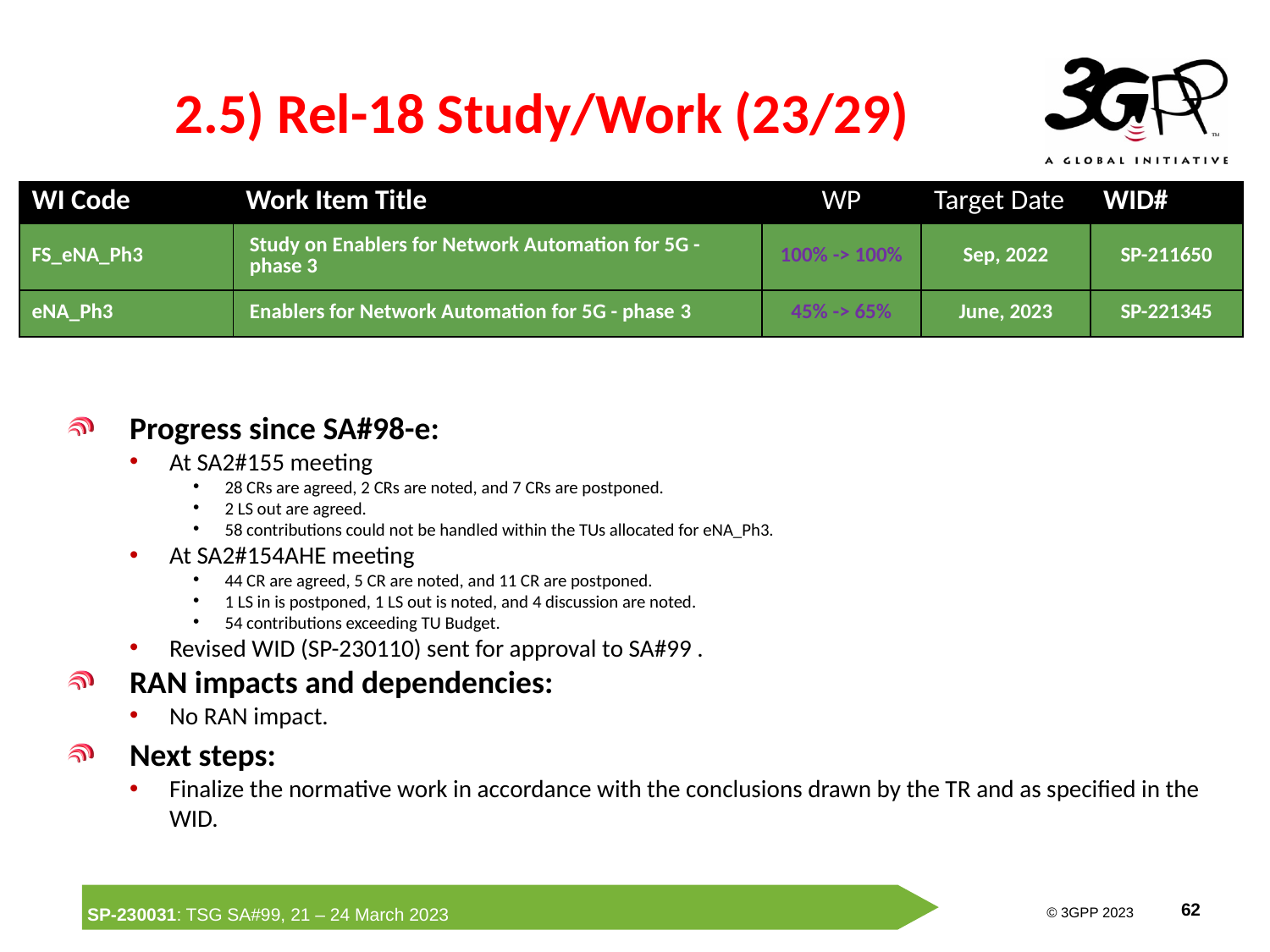

# 2.5) Rel-18 Study/Work (23/29)
| WI Code | Work Item Title | WP | Target Date | WID# |
| --- | --- | --- | --- | --- |
| FS\_eNA\_Ph3 | Study on Enablers for Network Automation for 5G - phase 3 | 100% -> 100% | Sep, 2022 | SP-211650 |
| eNA\_Ph3 | Enablers for Network Automation for 5G - phase 3 | 45% -> 65% | June, 2023 | SP-221345 |
Progress since SA#98-e:
At SA2#155 meeting
28 CRs are agreed, 2 CRs are noted, and 7 CRs are postponed.
2 LS out are agreed.
58 contributions could not be handled within the TUs allocated for eNA_Ph3.
At SA2#154AHE meeting
44 CR are agreed, 5 CR are noted, and 11 CR are postponed.
1 LS in is postponed, 1 LS out is noted, and 4 discussion are noted.
54 contributions exceeding TU Budget.
Revised WID (SP-230110) sent for approval to SA#99 .
RAN impacts and dependencies:
No RAN impact.
Next steps:
Finalize the normative work in accordance with the conclusions drawn by the TR and as specified in the WID.